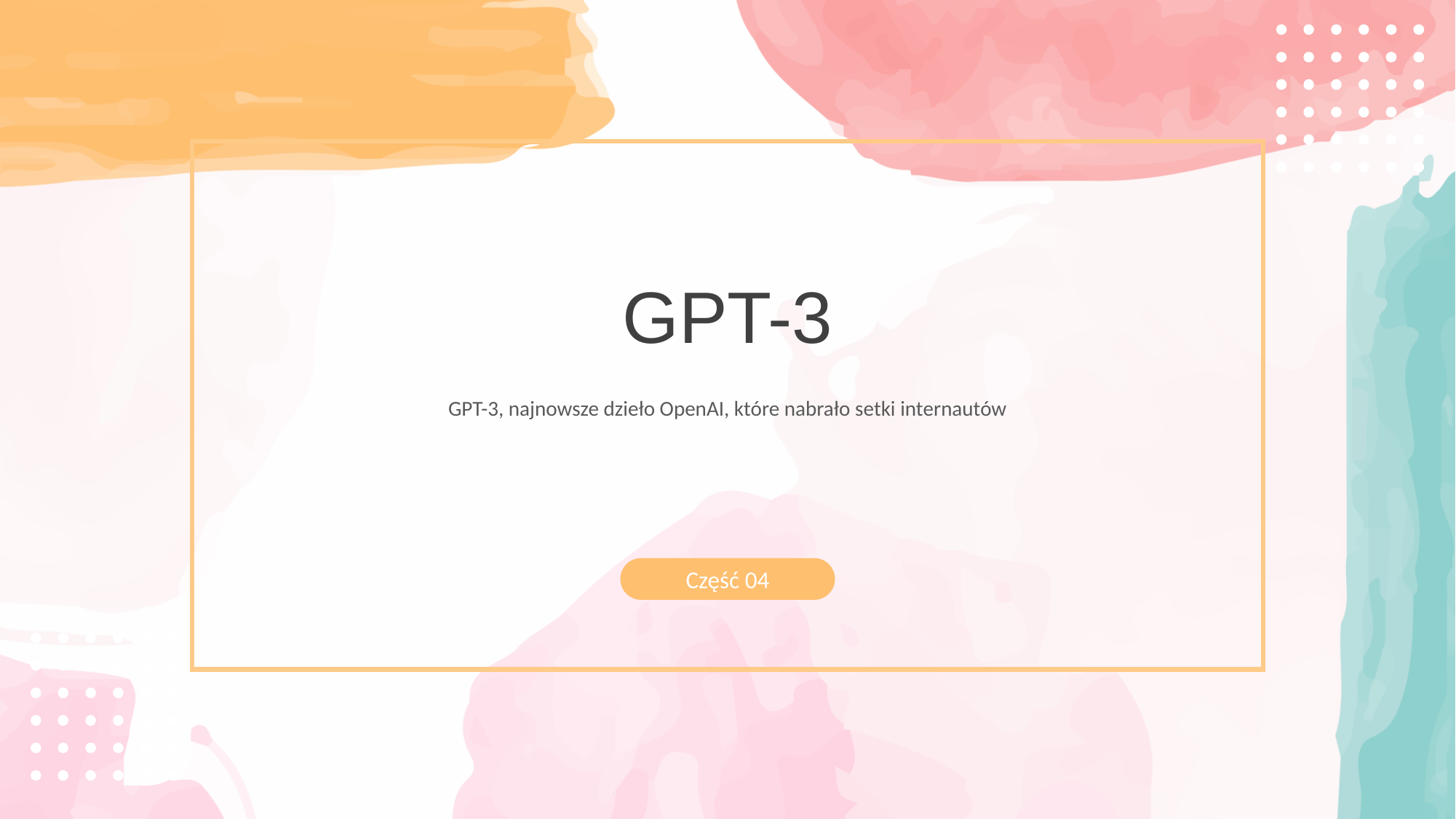

GPT-3
GPT-3, najnowsze dzieło OpenAI, które nabrało setki internautów
Część 04